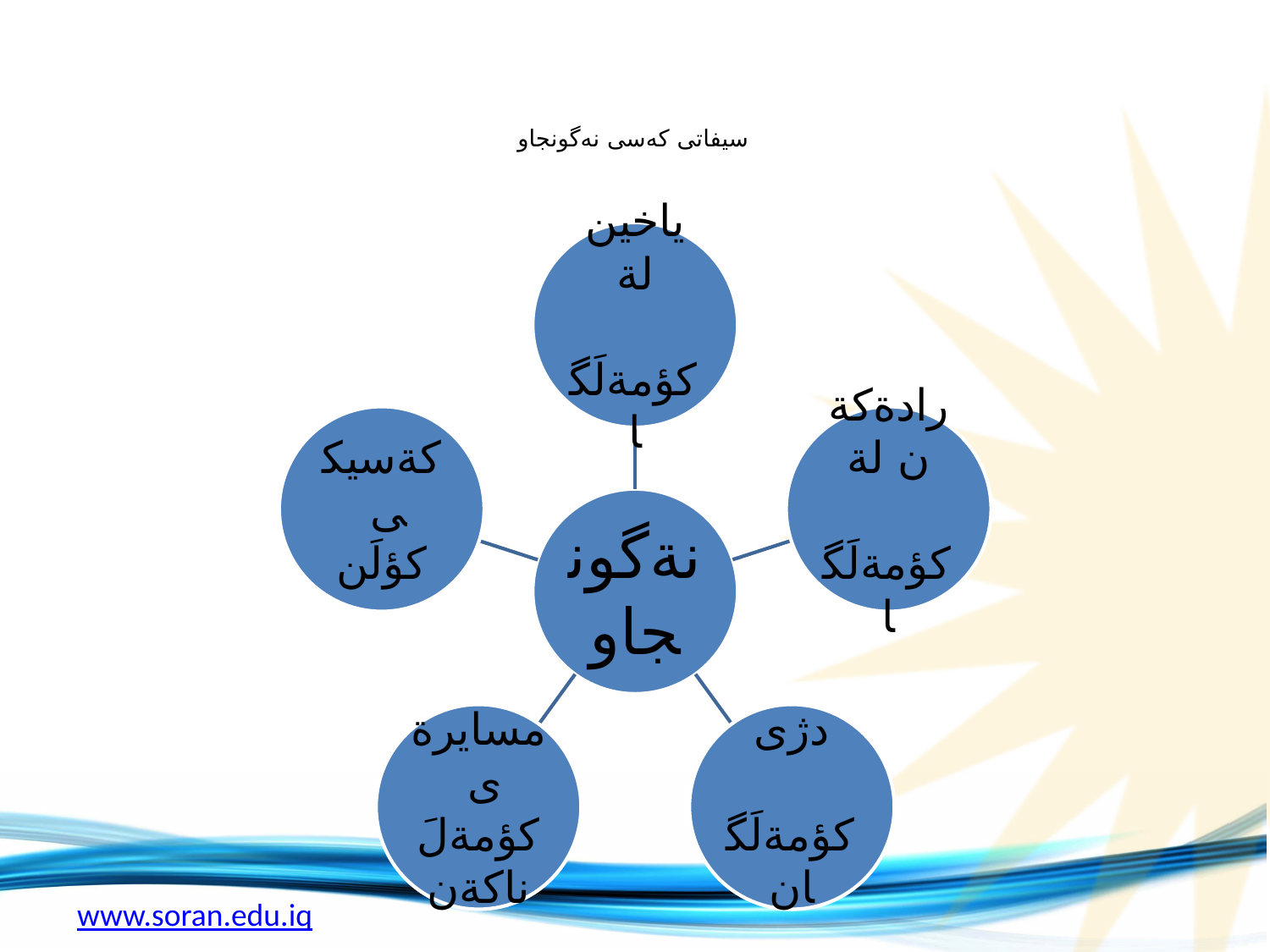

# سيفاتى كه‌سى نه‌گونجاو
نةگونجاو

ياخين لة
 كؤمةلَگا

رادةكةن لة
 كؤمةلَگا

دژى
 كؤمةلَگان

مسايرةى
كؤمةلَ ناكةن

كةسيكى
كؤلَن